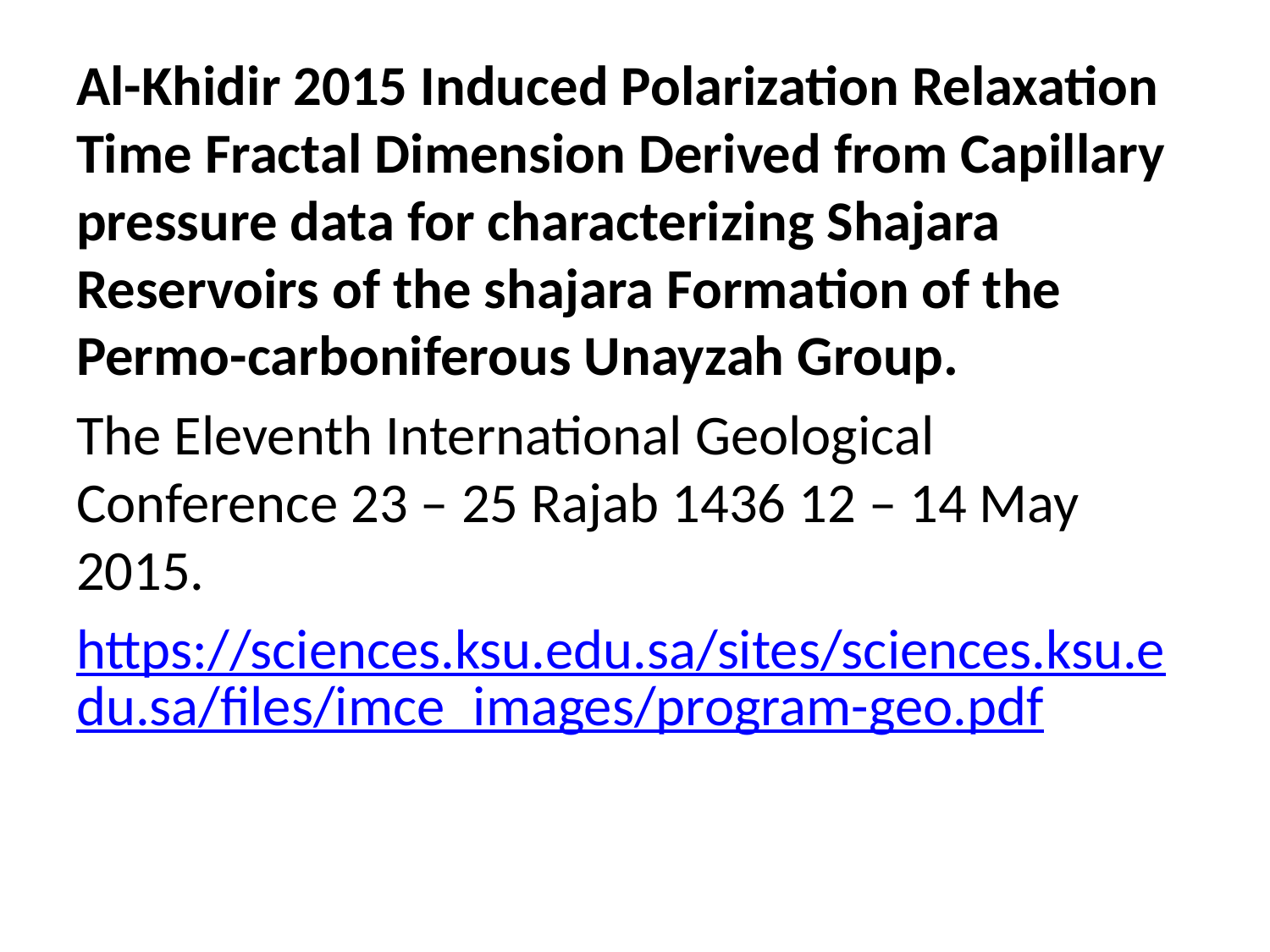

Al-Khidir 2015 Induced Polarization Relaxation Time Fractal Dimension Derived from Capillary pressure data for characterizing Shajara Reservoirs of the shajara Formation of the Permo-carboniferous Unayzah Group.
The Eleventh International Geological Conference 23 – 25 Rajab 1436 12 – 14 May 2015.
https://sciences.ksu.edu.sa/sites/sciences.ksu.edu.sa/files/imce_images/program-geo.pdf